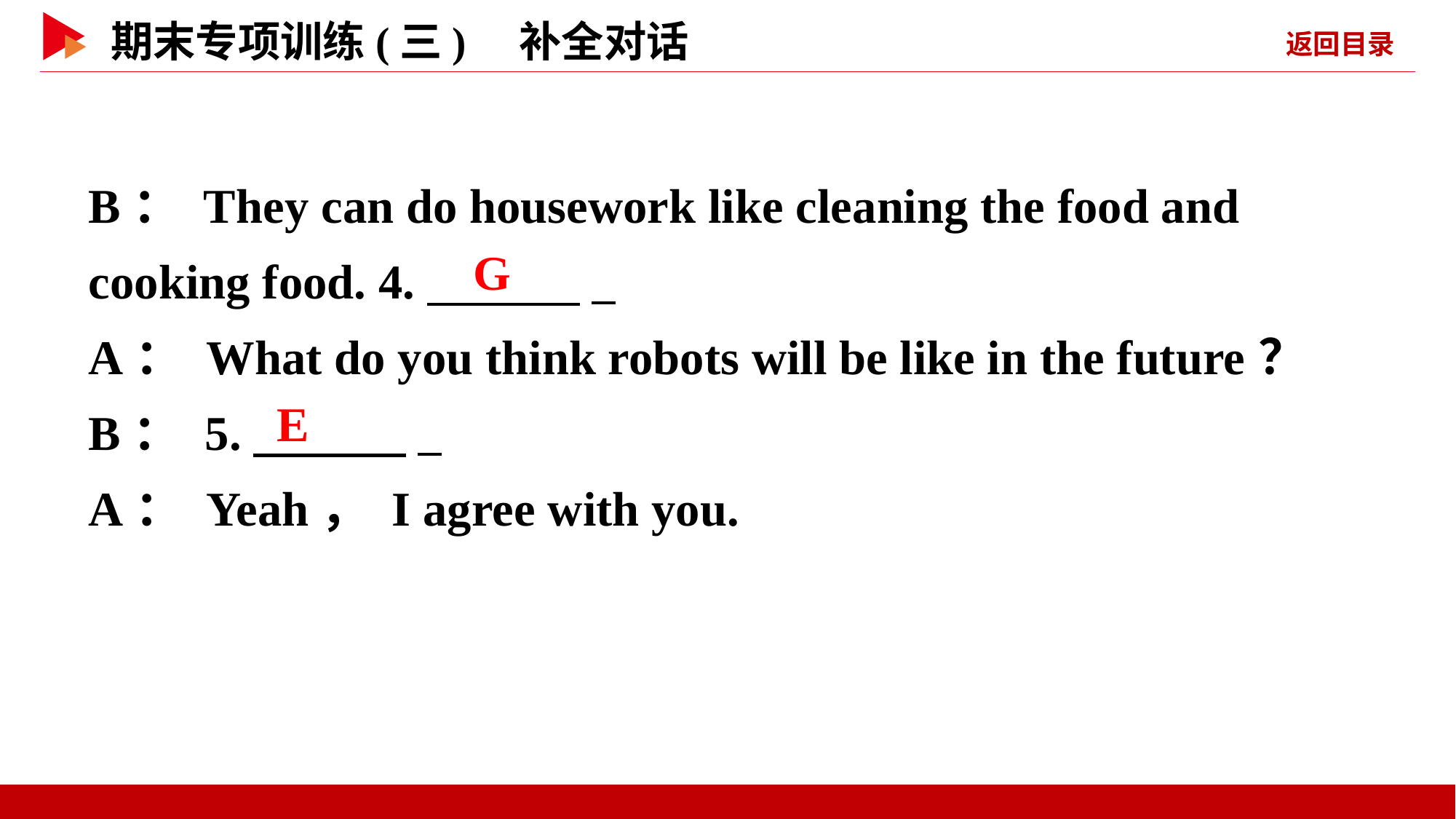

B： They can do housework like cleaning the food and cooking food. 4.　  　   _
A： What do you think robots will be like in the future？
B： 5.　  　   _
A： Yeah， I agree with you.
　G
　E